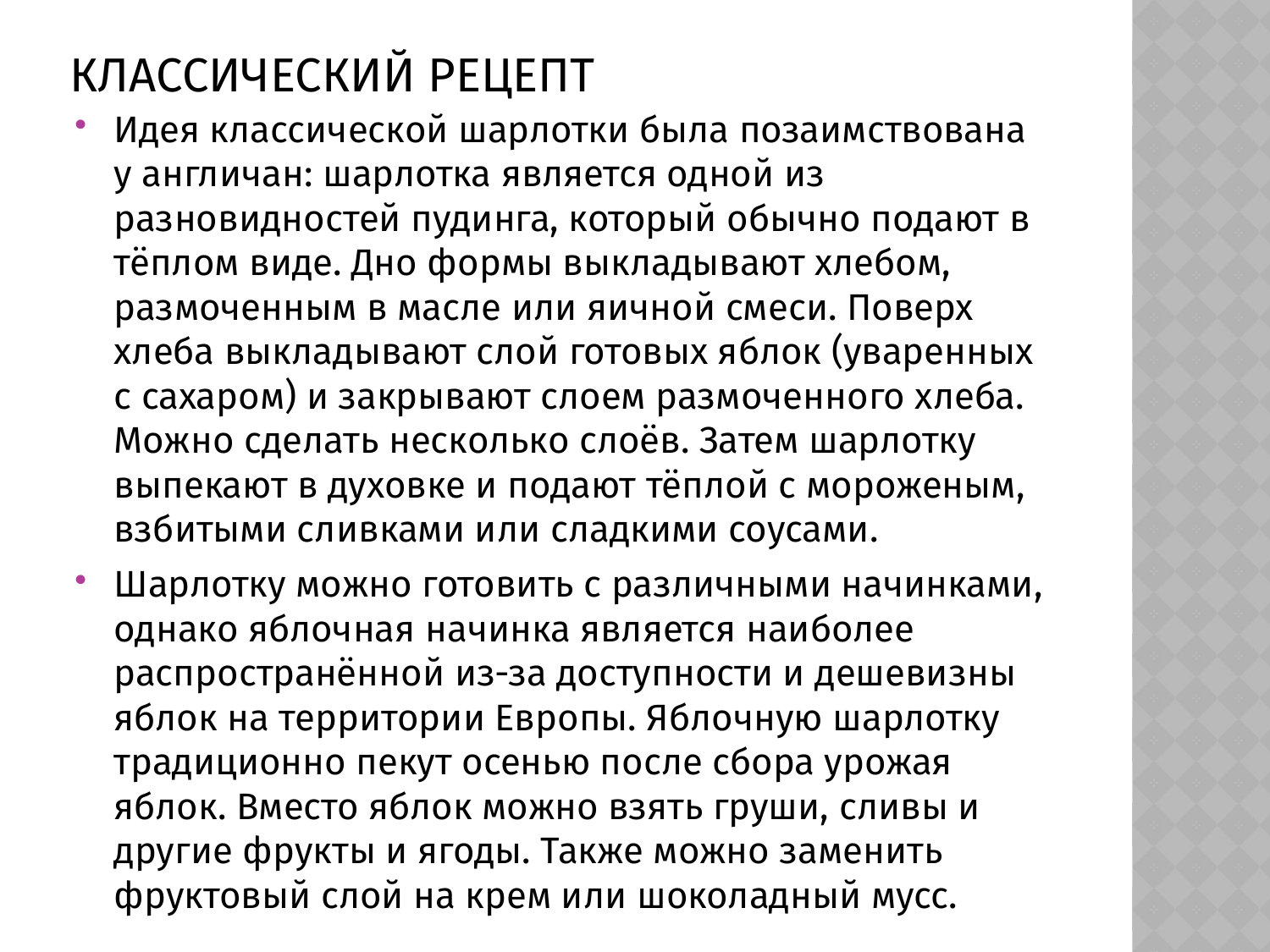

# Классический рецепт
Идея классической шарлотки была позаимствована у англичан: шарлотка является одной из разновидностей пудинга, который обычно подают в тёплом виде. Дно формы выкладывают хлебом, размоченным в масле или яичной смеси. Поверх хлеба выкладывают слой готовых яблок (уваренных с сахаром) и закрывают слоем размоченного хлеба. Можно сделать несколько слоёв. Затем шарлотку выпекают в духовке и подают тёплой с мороженым, взбитыми сливками или сладкими соусами.
Шарлотку можно готовить с различными начинками, однако яблочная начинка является наиболее распространённой из-за доступности и дешевизны яблок на территории Европы. Яблочную шарлотку традиционно пекут осенью после сбора урожая яблок. Вместо яблок можно взять груши, сливы и другие фрукты и ягоды. Также можно заменить фруктовый слой на крем или шоколадный мусс.